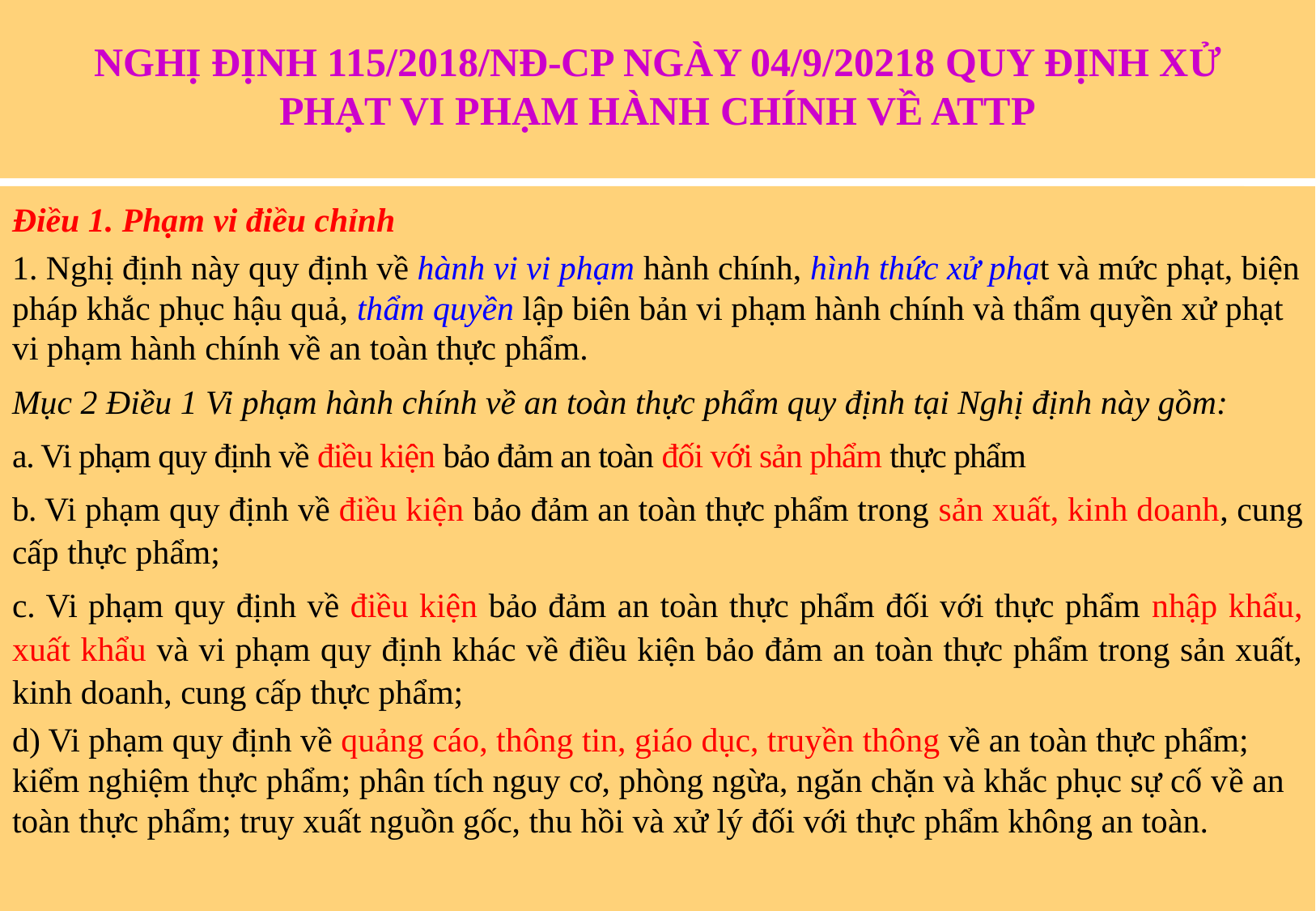

NGHỊ ĐỊNH 115/2018/NĐ-CP NGÀY 04/9/20218 QUY ĐỊNH XỬ PHẠT VI PHẠM HÀNH CHÍNH VỀ ATTP
Điều 1. Phạm vi điều chỉnh
1. Nghị định này quy định về hành vi vi phạm hành chính, hình thức xử phạt và mức phạt, biện pháp khắc phục hậu quả, thẩm quyền lập biên bản vi phạm hành chính và thẩm quyền xử phạt vi phạm hành chính về an toàn thực phẩm.
Mục 2 Điều 1 Vi phạm hành chính về an toàn thực phẩm quy định tại Nghị định này gồm:
a. Vi phạm quy định về điều kiện bảo đảm an toàn đối với sản phẩm thực phẩm
b. Vi phạm quy định về điều kiện bảo đảm an toàn thực phẩm trong sản xuất, kinh doanh, cung cấp thực phẩm;
c. Vi phạm quy định về điều kiện bảo đảm an toàn thực phẩm đối với thực phẩm nhập khẩu, xuất khẩu và vi phạm quy định khác về điều kiện bảo đảm an toàn thực phẩm trong sản xuất, kinh doanh, cung cấp thực phẩm;
d) Vi phạm quy định về quảng cáo, thông tin, giáo dục, truyền thông về an toàn thực phẩm; kiểm nghiệm thực phẩm; phân tích nguy cơ, phòng ngừa, ngăn chặn và khắc phục sự cố về an toàn thực phẩm; truy xuất nguồn gốc, thu hồi và xử lý đối với thực phẩm không an toàn.